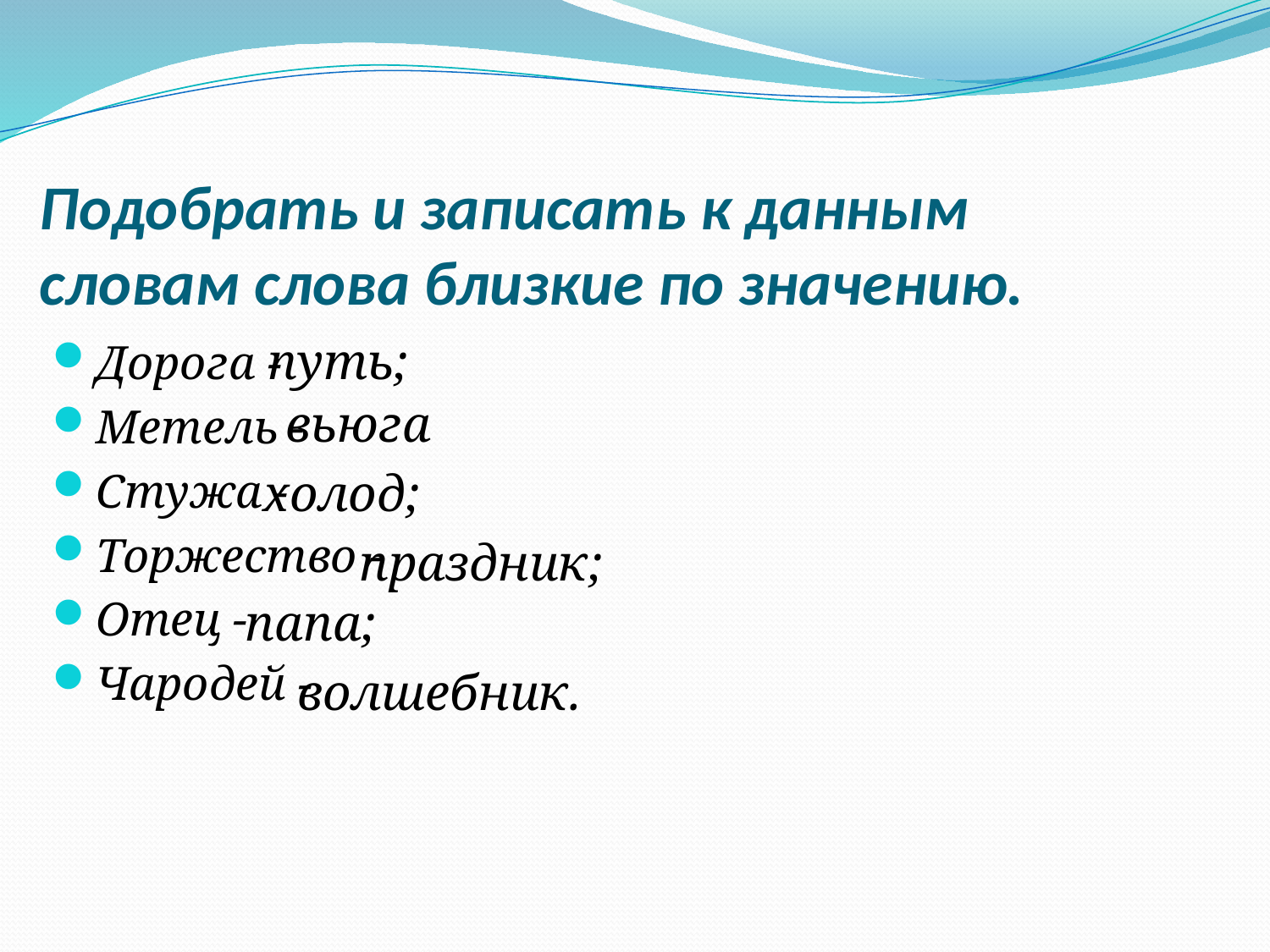

# Подобрать и записать к данным словам слова близкие по значению.
 путь;
Дорога -
Метель -
Стужа -
Торжество -
Отец -
Чародей -
 вьюга
холод;
праздник;
папа;
волшебник.